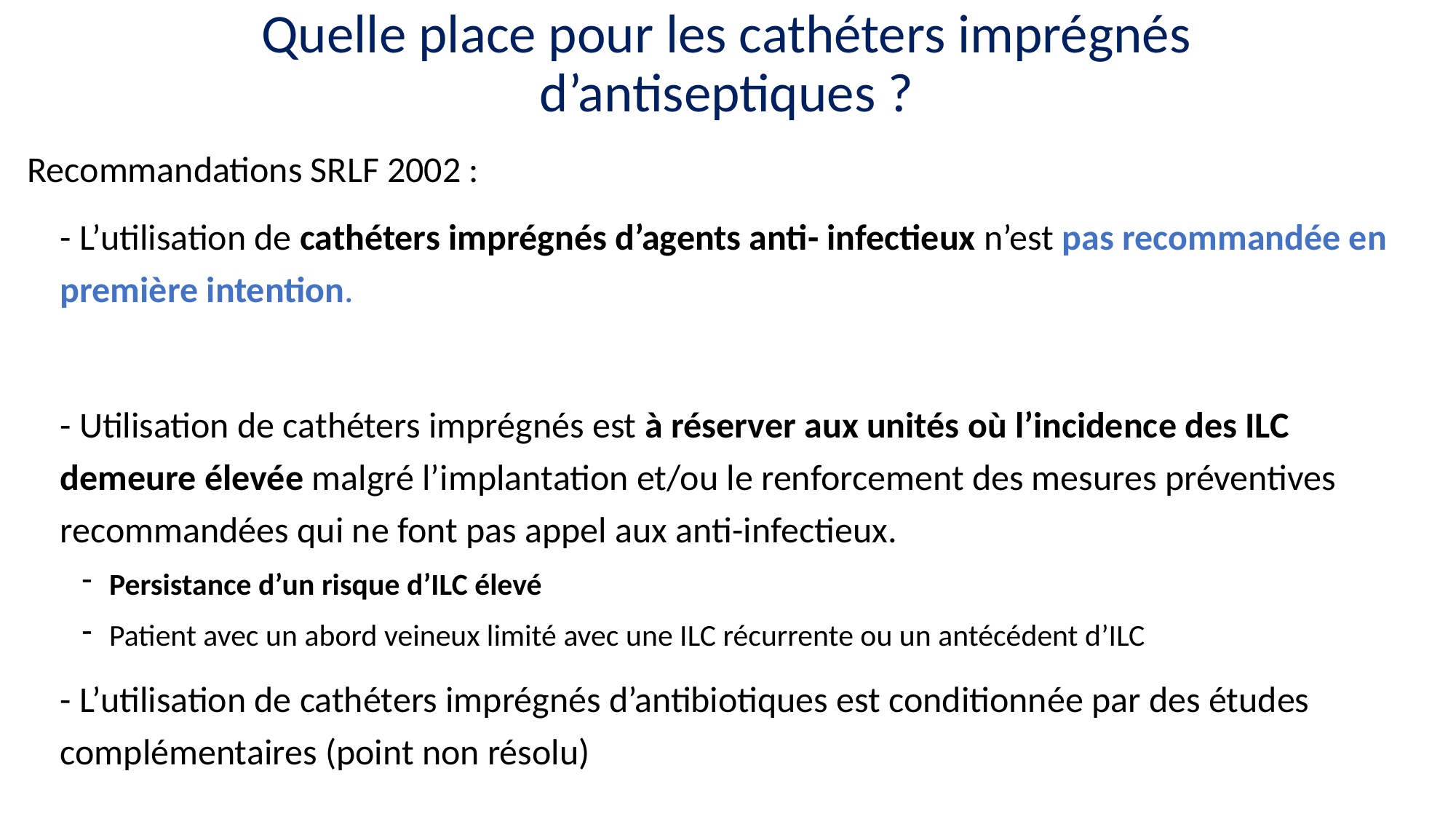

Quelle place pour les cathéters imprégnés d’antiseptiques ?
Recommandations SRLF 2002 :
	- L’utilisation de cathéters imprégnés d’agents anti- infectieux n’est pas recommandée en première intention.

	- Utilisation de cathéters imprégnés est à réserver aux unités où l’incidence des ILC demeure élevée malgré l’implantation et/ou le renforcement des mesures préventives recommandées qui ne font pas appel aux anti-infectieux.
Persistance d’un risque d’ILC élevé
Patient avec un abord veineux limité avec une ILC récurrente ou un antécédent d’ILC
	- L’utilisation de cathéters imprégnés d’antibiotiques est conditionnée par des études complémentaires (point non résolu)